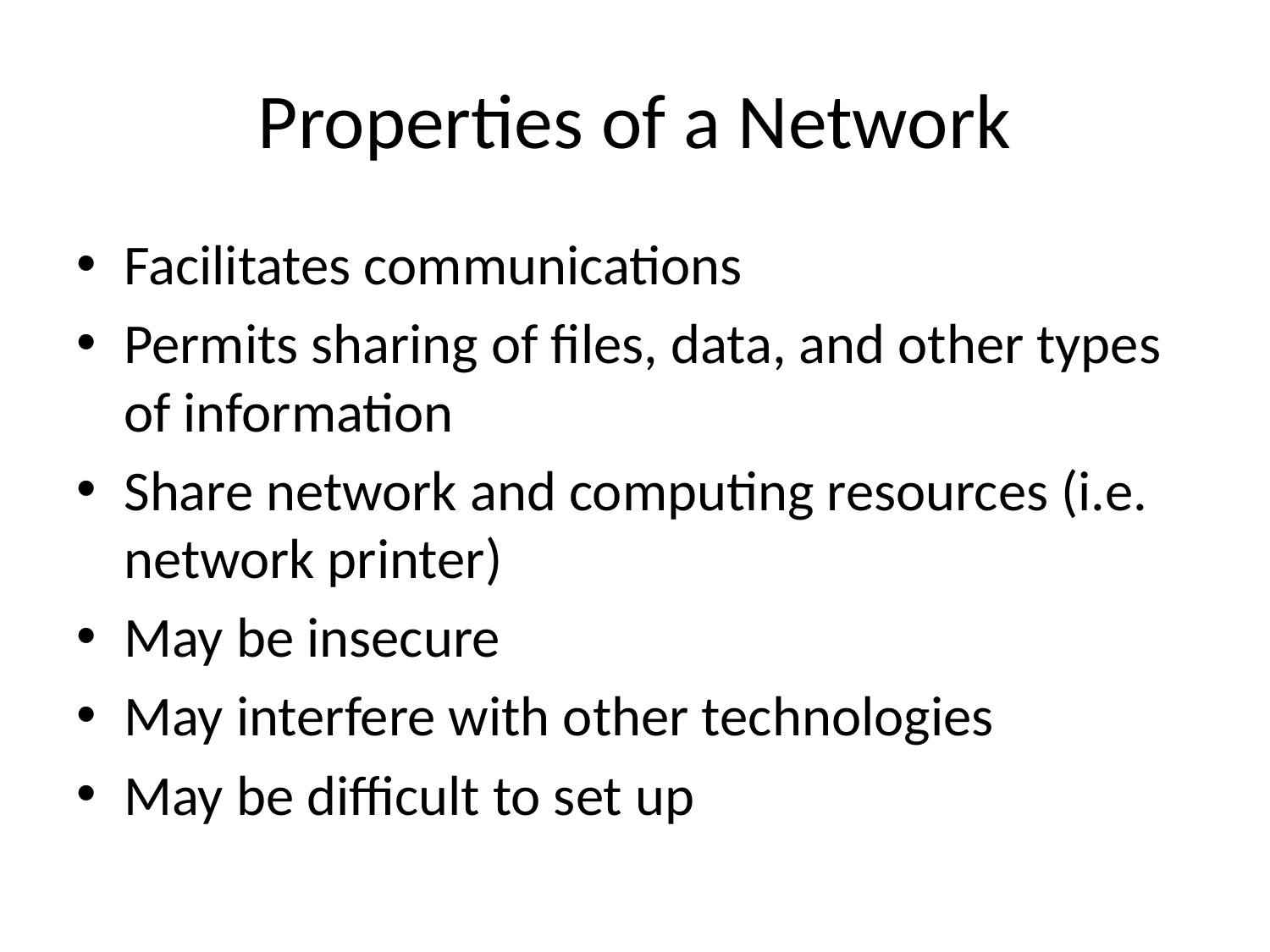

# Properties of a Network
Facilitates communications
Permits sharing of files, data, and other types of information
Share network and computing resources (i.e. network printer)
May be insecure
May interfere with other technologies
May be difficult to set up